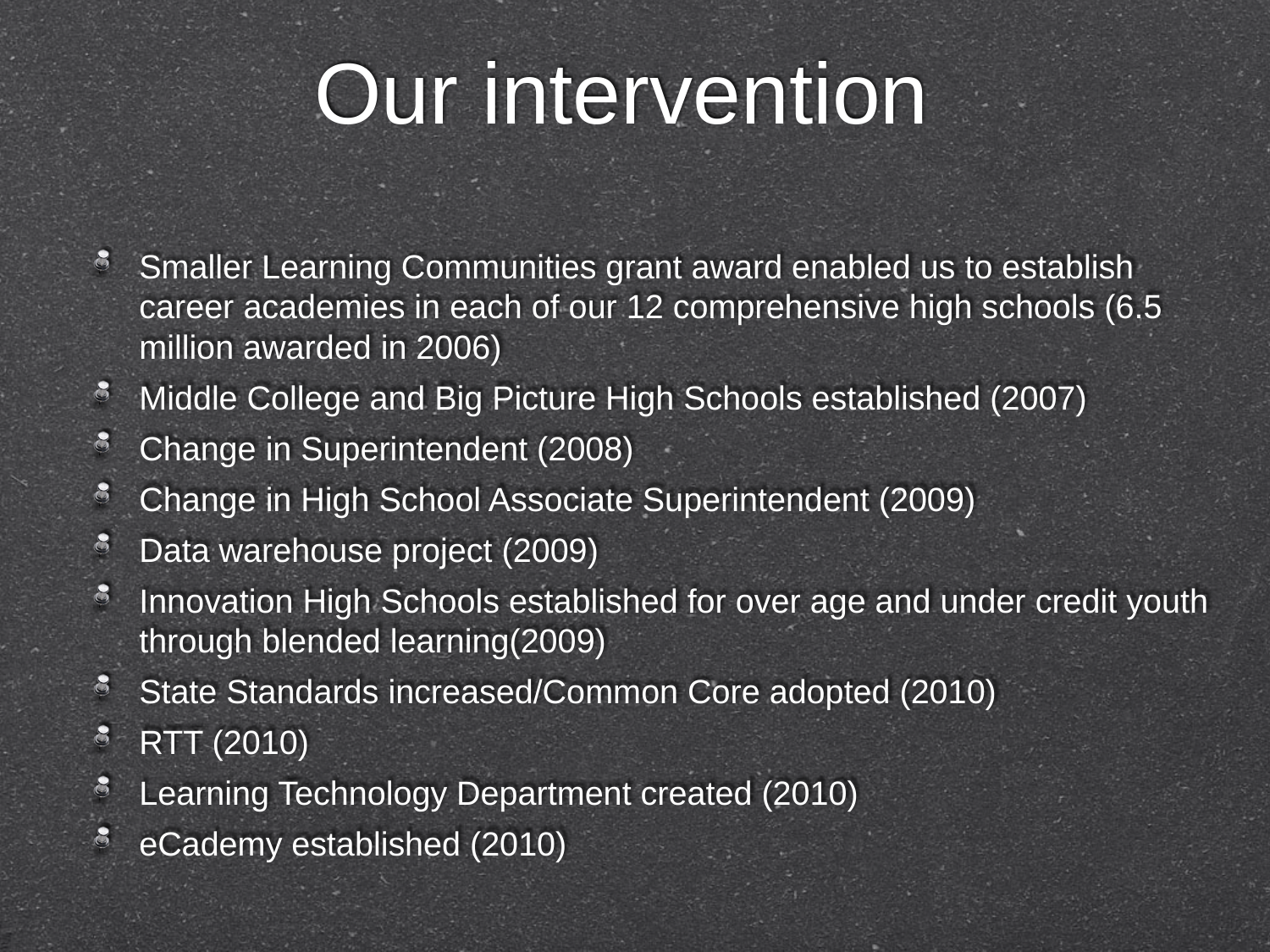

# Our intervention
Smaller Learning Communities grant award enabled us to establish career academies in each of our 12 comprehensive high schools (6.5 million awarded in 2006)
Middle College and Big Picture High Schools established (2007)
Change in Superintendent (2008)
Change in High School Associate Superintendent (2009)
Data warehouse project (2009)
Innovation High Schools established for over age and under credit youth through blended learning(2009)
State Standards increased/Common Core adopted (2010)
RTT (2010)
Learning Technology Department created (2010)
eCademy established (2010)